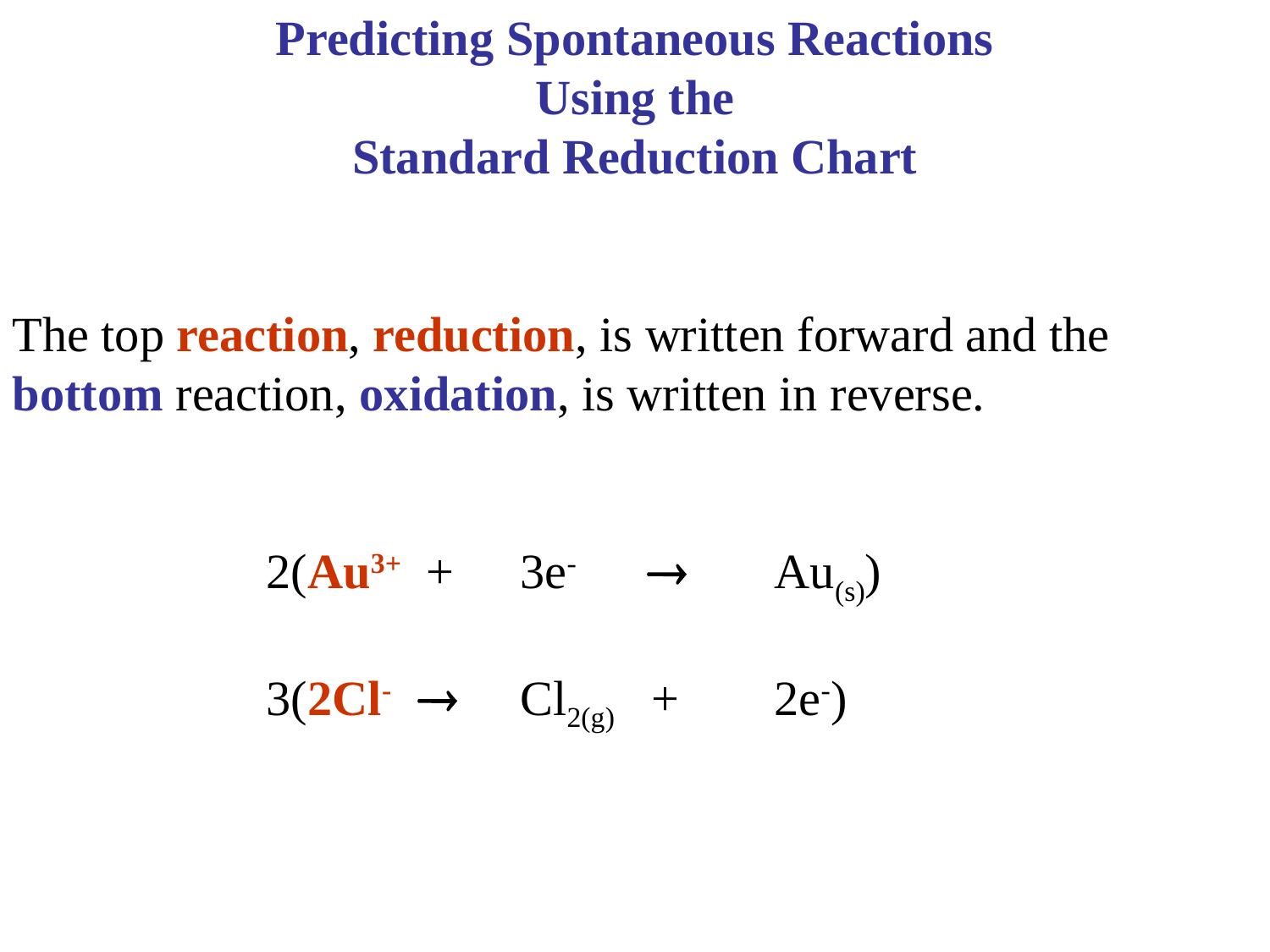

Predicting Spontaneous Reactions
Using the
Standard Reduction Chart

The top reaction, reduction, is written forward and the bottom reaction, oxidation, is written in reverse.

		2(Au3+  +  	3e-     	→     	Au(s))

		3(2Cl-	  →  	Cl2(g)   +	2e-)